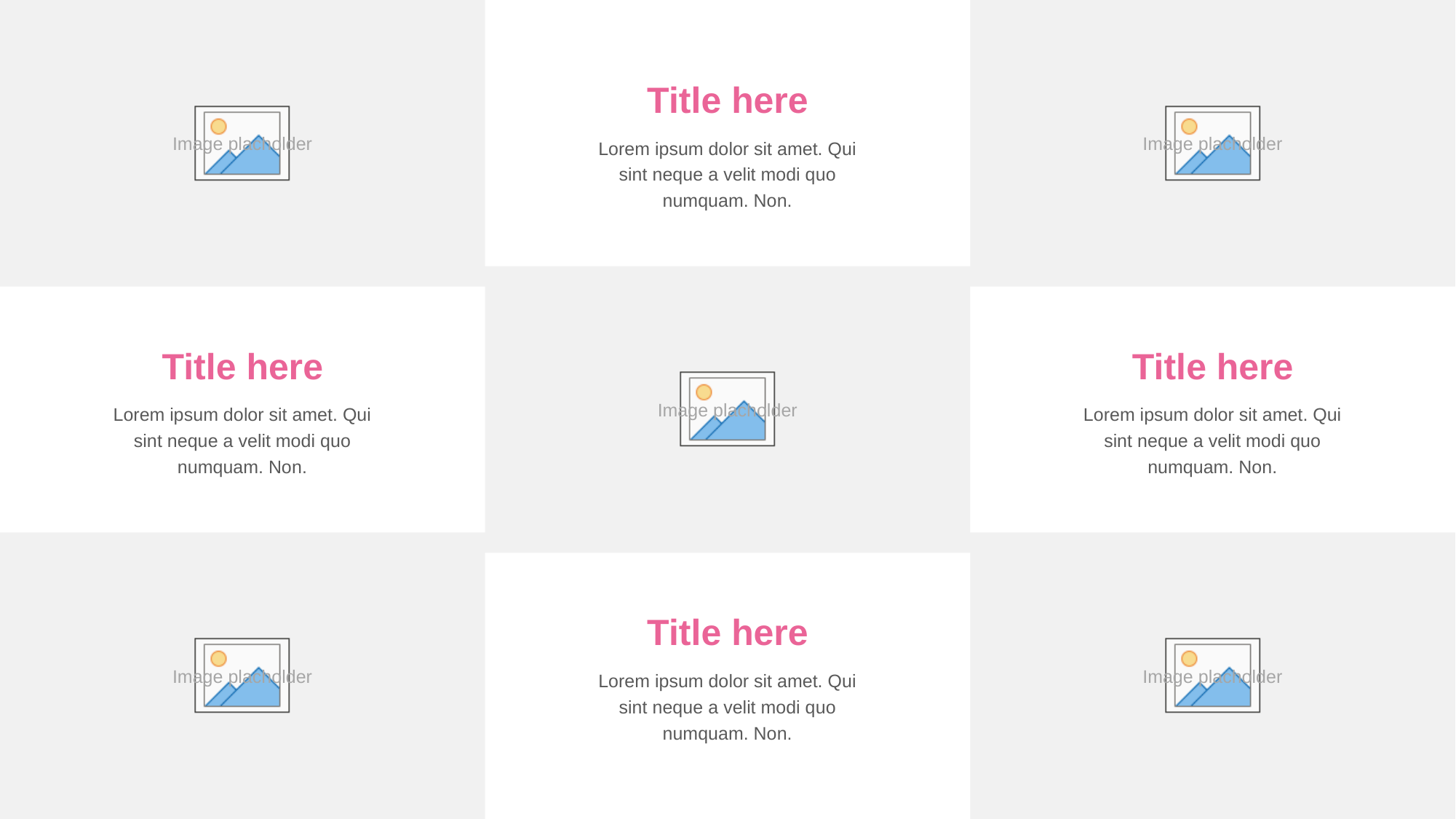

Title here
Lorem ipsum dolor sit amet. Qui sint neque a velit modi quo numquam. Non.

Title here
Lorem ipsum dolor sit amet. Qui sint neque a velit modi quo numquam. Non.
Title here
Lorem ipsum dolor sit amet. Qui sint neque a velit modi quo numquam. Non.

Title here
Lorem ipsum dolor sit amet. Qui sint neque a velit modi quo numquam. Non.